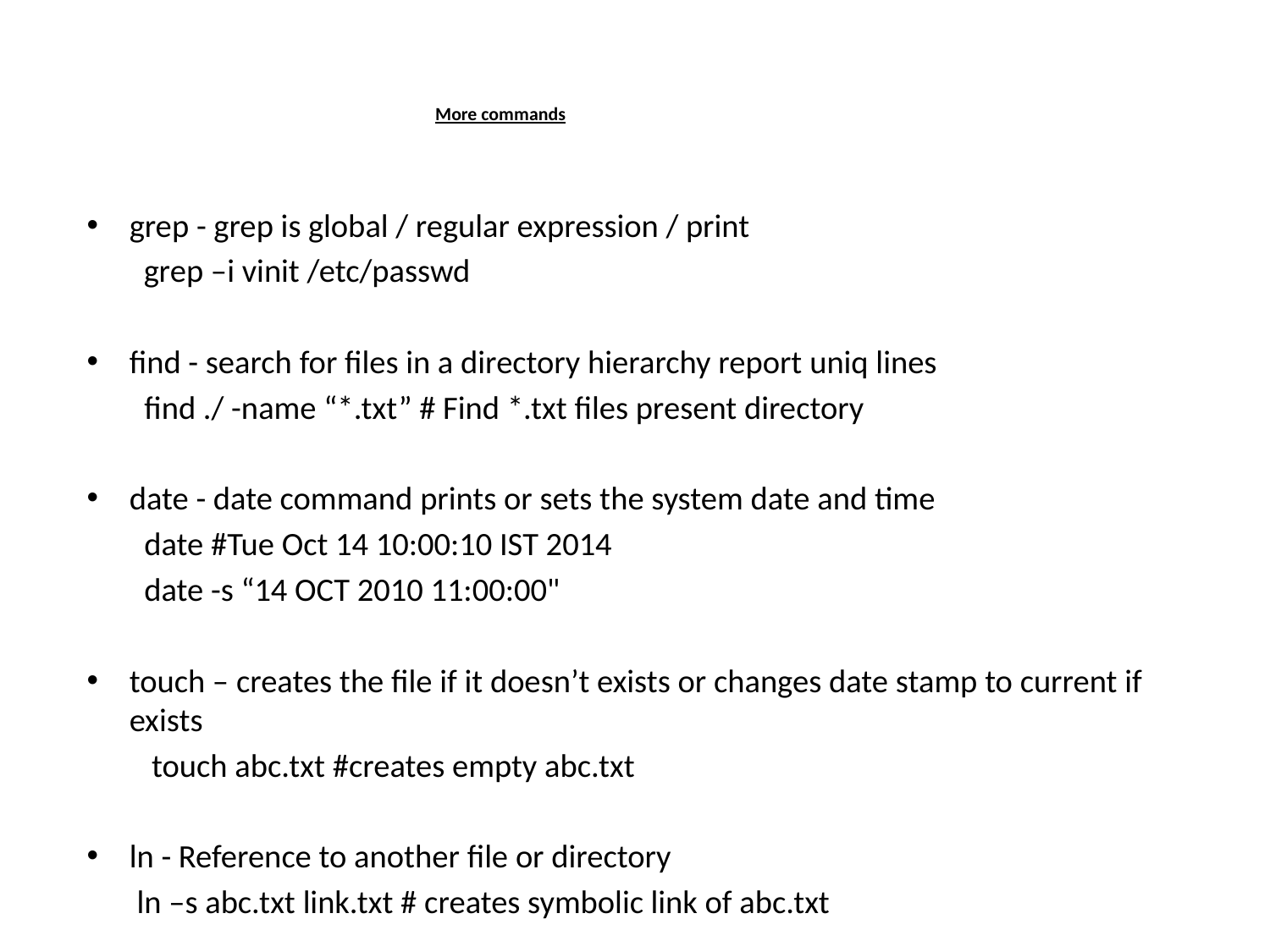

# More commands

grep - grep is global / regular expression / print
grep –i vinit /etc/passwd

find - search for files in a directory hierarchy report uniq lines
	  find ./ -name “*.txt” # Find *.txt files present directory

date - date command prints or sets the system date and time
	  date #Tue Oct 14 10:00:10 IST 2014
	  date -s “14 OCT 2010 11:00:00"

touch – creates the file if it doesn’t exists or changes date stamp to current if exists
	   touch abc.txt #creates empty abc.txt

ln - Reference to another file or directory
	 ln –s abc.txt link.txt # creates symbolic link of abc.txt